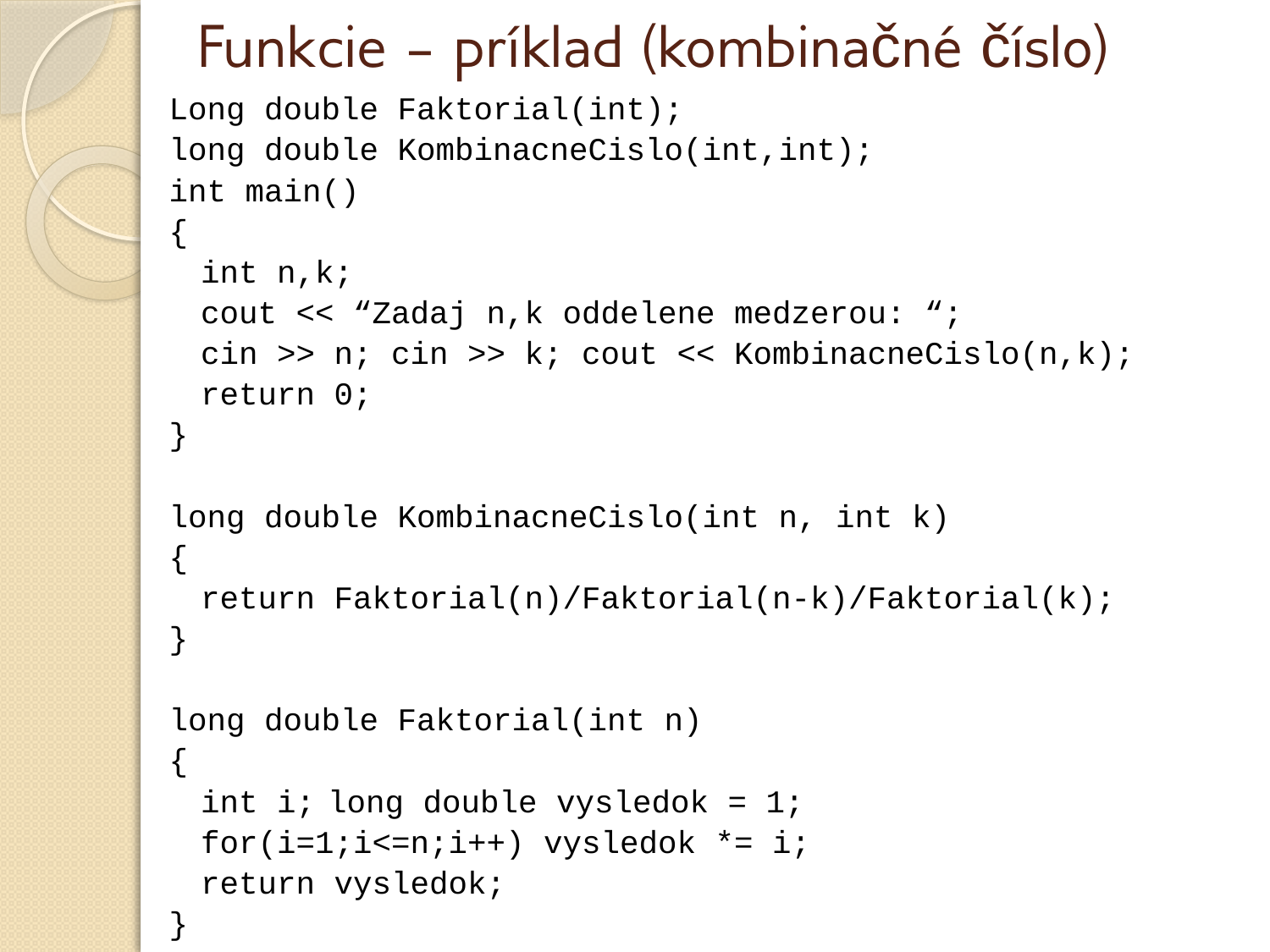

# Funkcie – príklad (kombinačné číslo)

Long double Faktorial(int);
long double KombinacneCislo(int,int);
int main()
{
	int n,k;
	cout << “Zadaj n,k oddelene medzerou: “;
	cin >> n; cin >> k; cout << KombinacneCislo(n,k);
	return 0;
}

long double KombinacneCislo(int n, int k)
{
	return Faktorial(n)/Faktorial(n-k)/Faktorial(k);
}

long double Faktorial(int n)
{
	int i;	long double vysledok = 1;
	for(i=1;i<=n;i++) vysledok *= i;
	return vysledok;
}